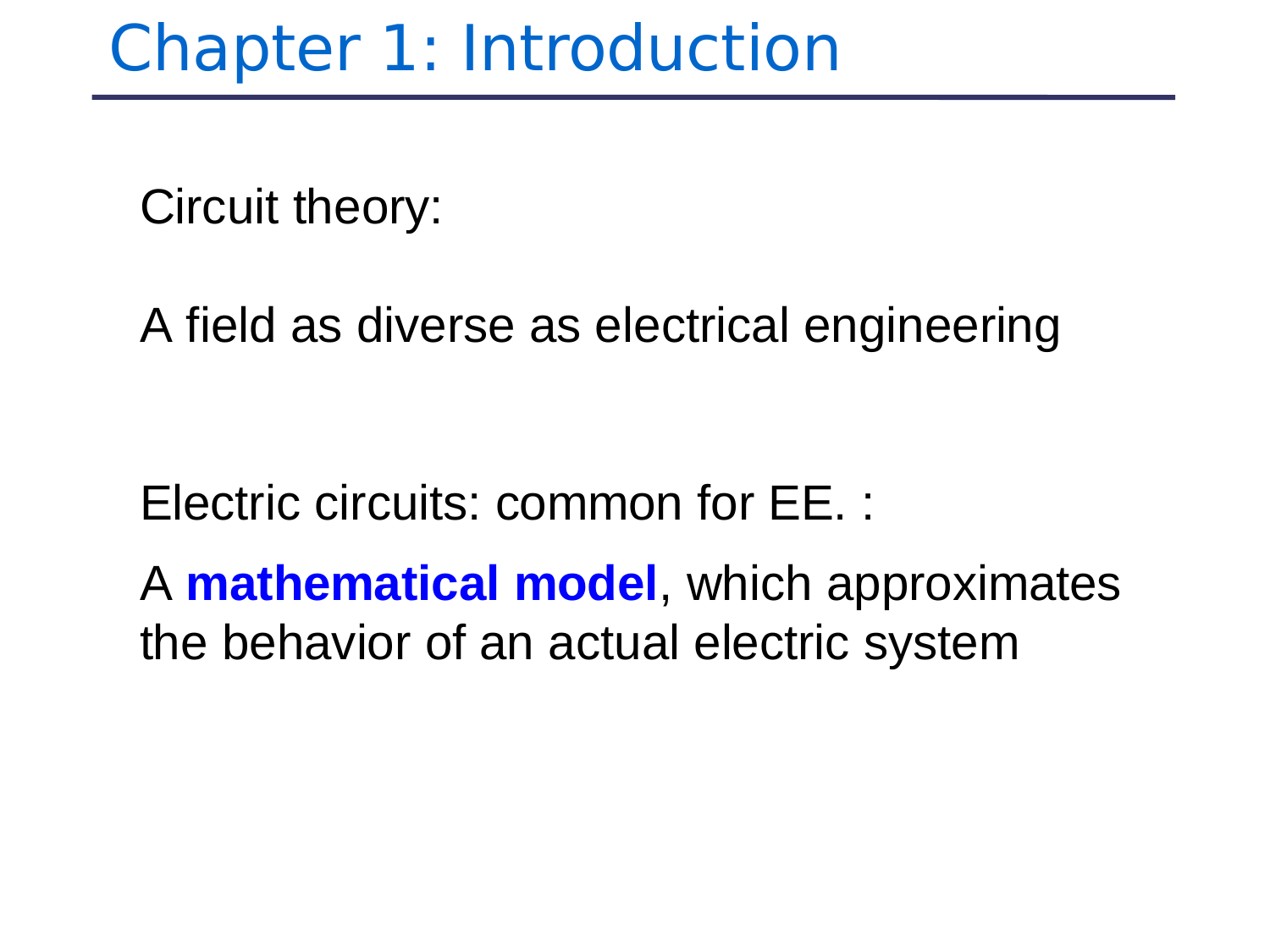

# Chapter 1: Introduction

Circuit theory:

A field as diverse as electrical engineering

Electric circuits: common for EE. :

A mathematical model, which approximates the behavior of an actual electric system
4